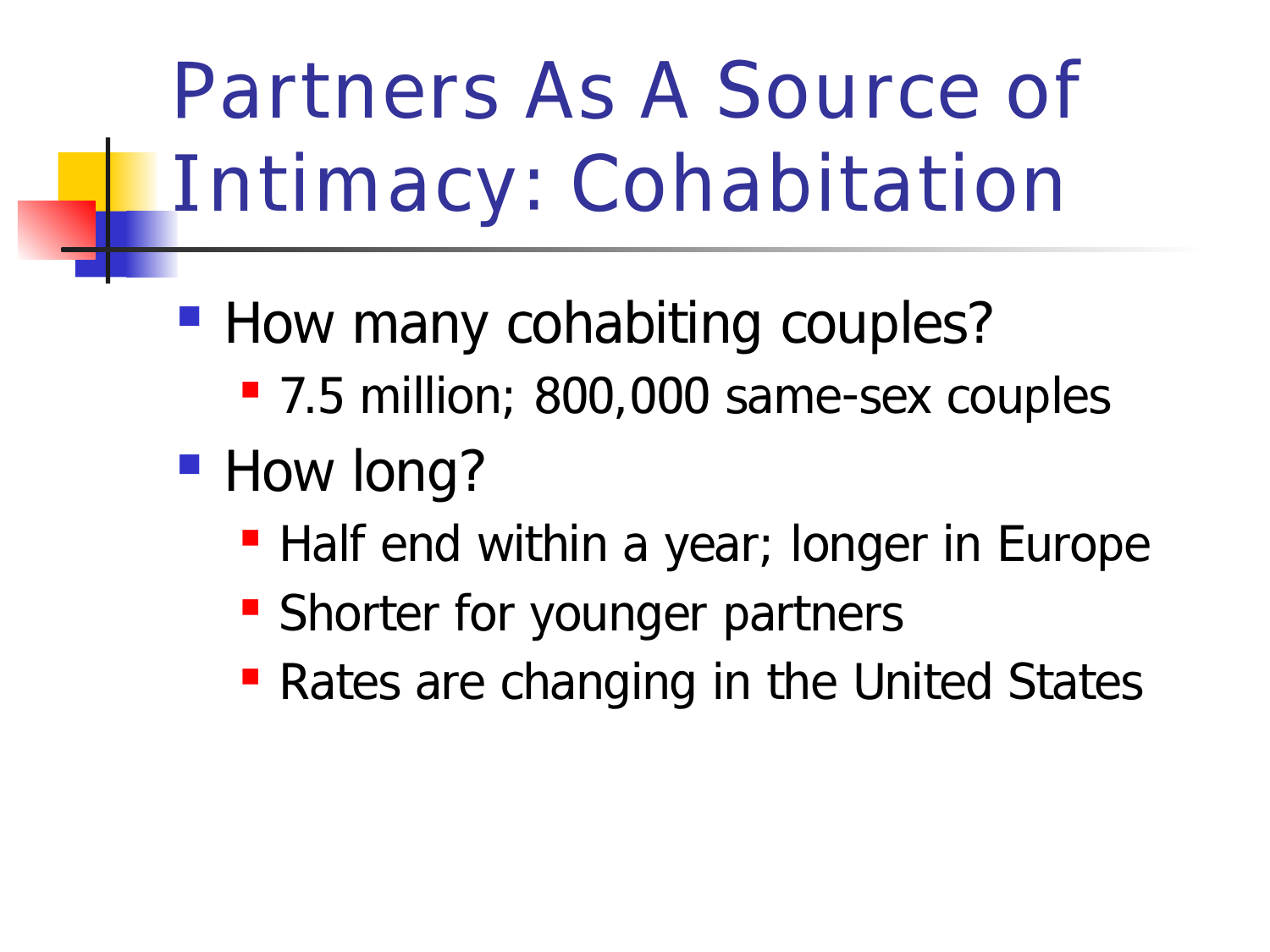

# Partners As A Source of Intimacy: Cohabitation
How many cohabiting couples?
7.5 million; 800,000 same-sex couples
How long?
Half end within a year; longer in Europe
Shorter for younger partners
Rates are changing in the United States